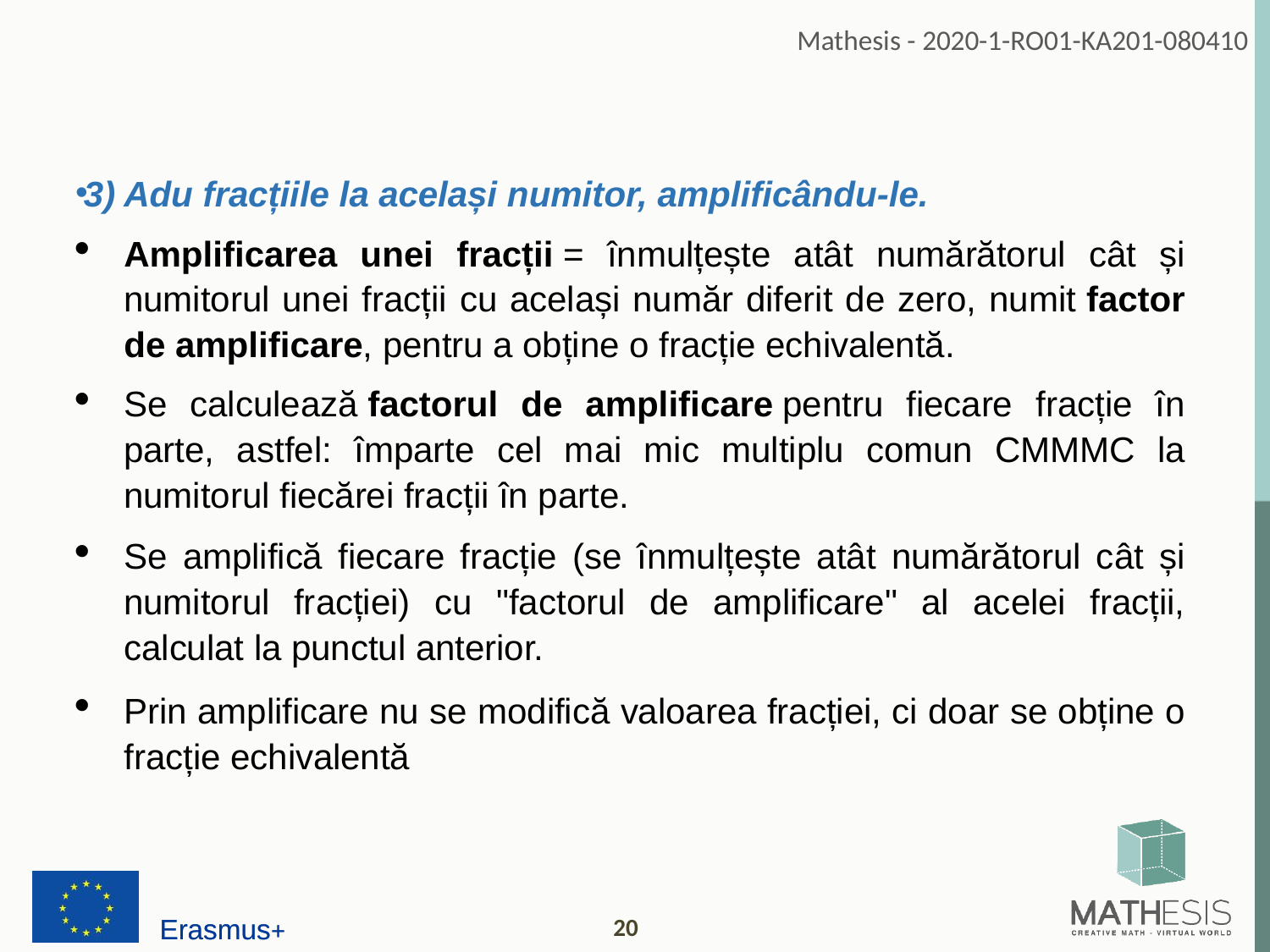

3) Adu fracțiile la același numitor, amplificându-le.
Amplificarea unei fracții = înmulțește atât numărătorul cât și numitorul unei fracții cu același număr diferit de zero, numit factor de amplificare, pentru a obține o fracție echivalentă.
Se calculează factorul de amplificare pentru fiecare fracție în parte, astfel: împarte cel mai mic multiplu comun CMMMC la numitorul fiecărei fracții în parte.
Se amplifică fiecare fracție (se înmulțește atât numărătorul cât și numitorul fracției) cu "factorul de amplificare" al acelei fracții, calculat la punctul anterior.
Prin amplificare nu se modifică valoarea fracției, ci doar se obține o fracție echivalentă